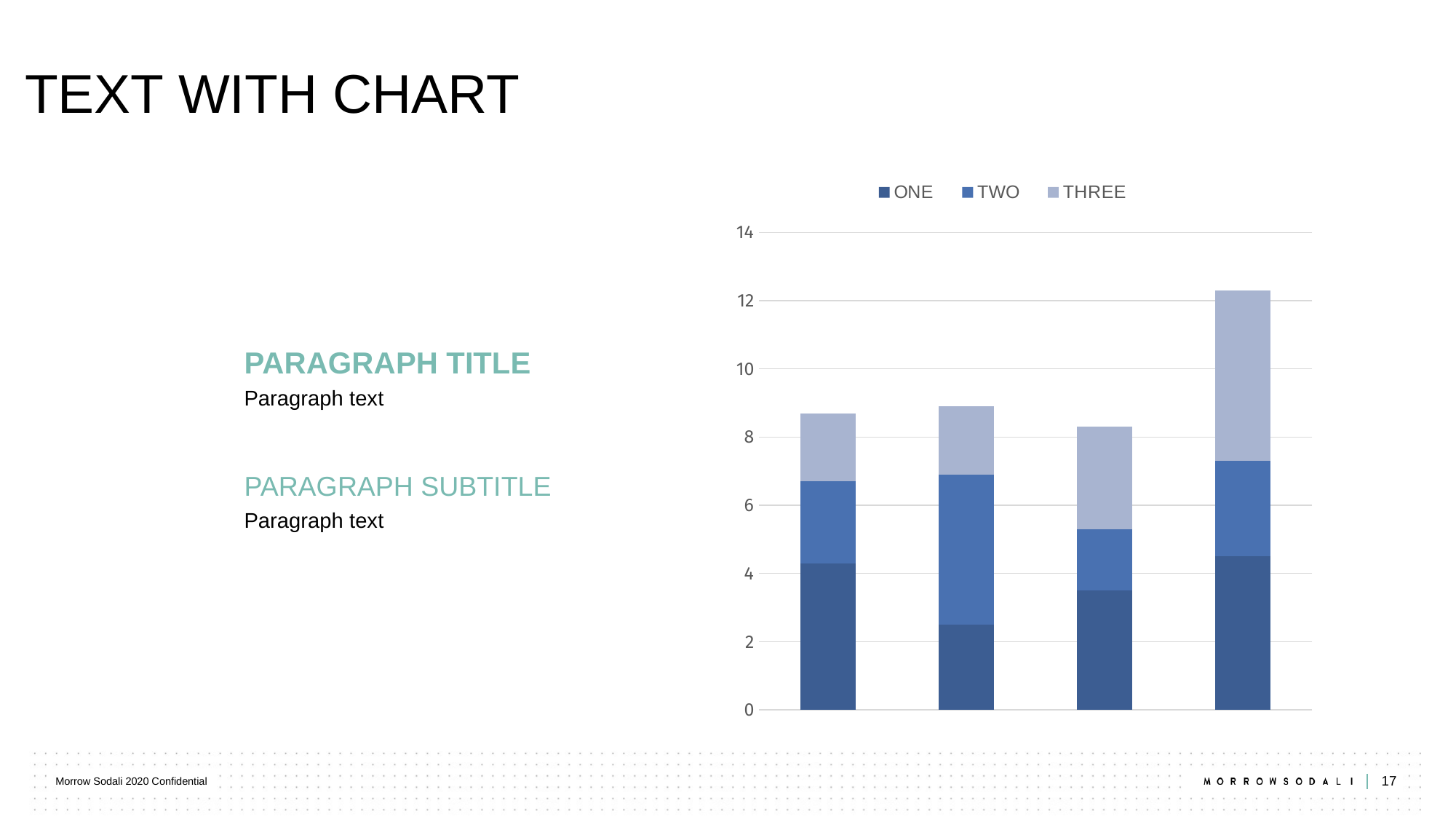

# TEXT WITH CHART

### Chart

| Category | ONE | TWO | THREE |
|---|---|---|---|
| Category 1 | 4.3 | 2.4 | 2.0 |
| Category 2 | 2.5 | 4.4 | 2.0 |
| Category 3 | 3.5 | 1.8 | 3.0 |
| Category 4 | 4.5 | 2.8 | 5.0 |
PARAGRAPH TITLE
Paragraph text

PARAGRAPH SUBTITLE
Paragraph text